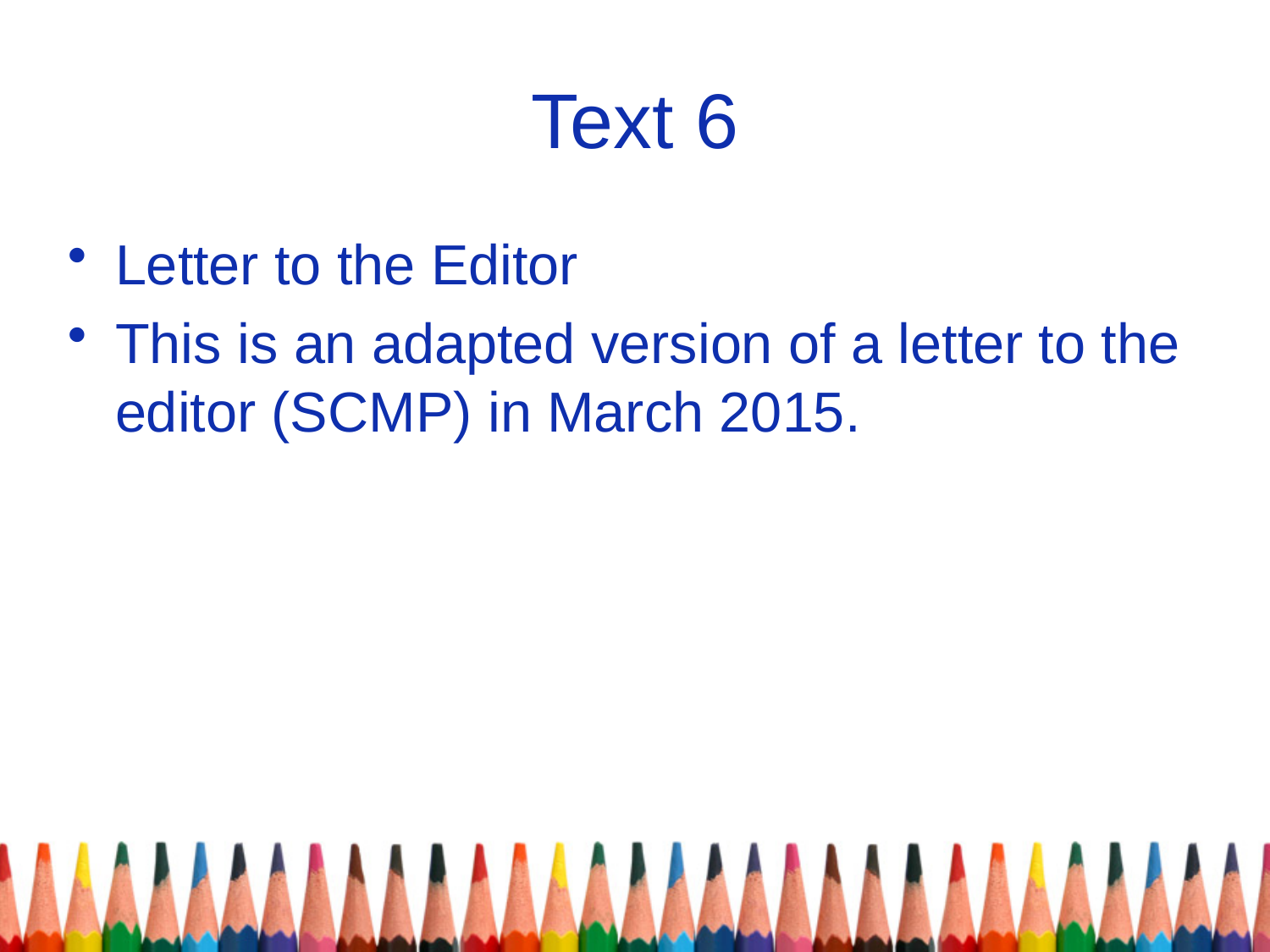

# Text 6
Letter to the Editor
This is an adapted version of a letter to the editor (SCMP) in March 2015.